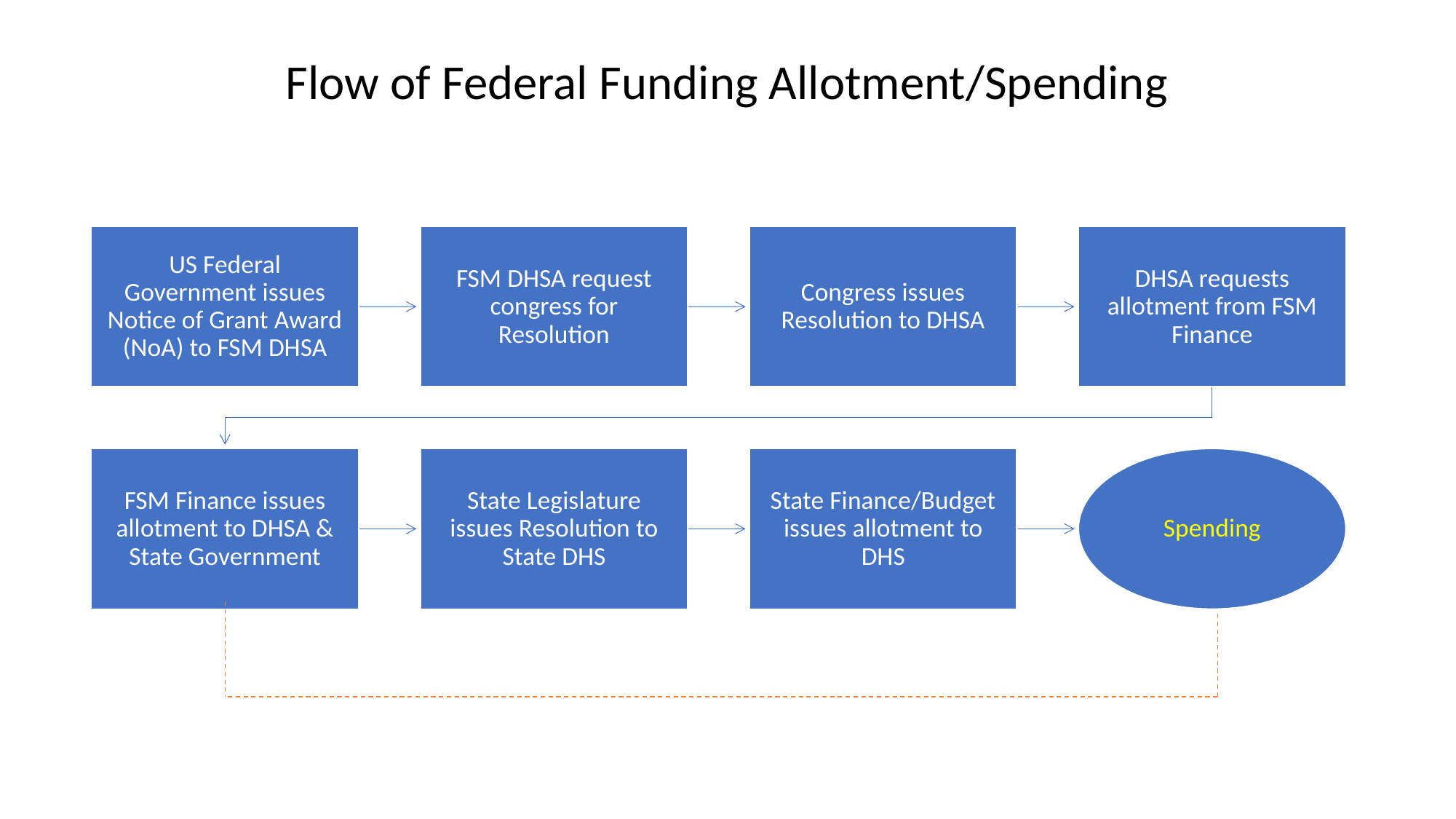

# Flow of Federal Funding Allotment/Spending

US Federal Government issues Notice of Grant Award (NoA) to FSM DHSA

FSM DHSA request congress for Resolution

Congress issues Resolution to DHSA

DHSA requests allotment from FSM Finance

FSM Finance issues allotment to DHSA & State Government

State Legislature issues Resolution to State DHS

State Finance/Budget issues allotment to DHS
Spending